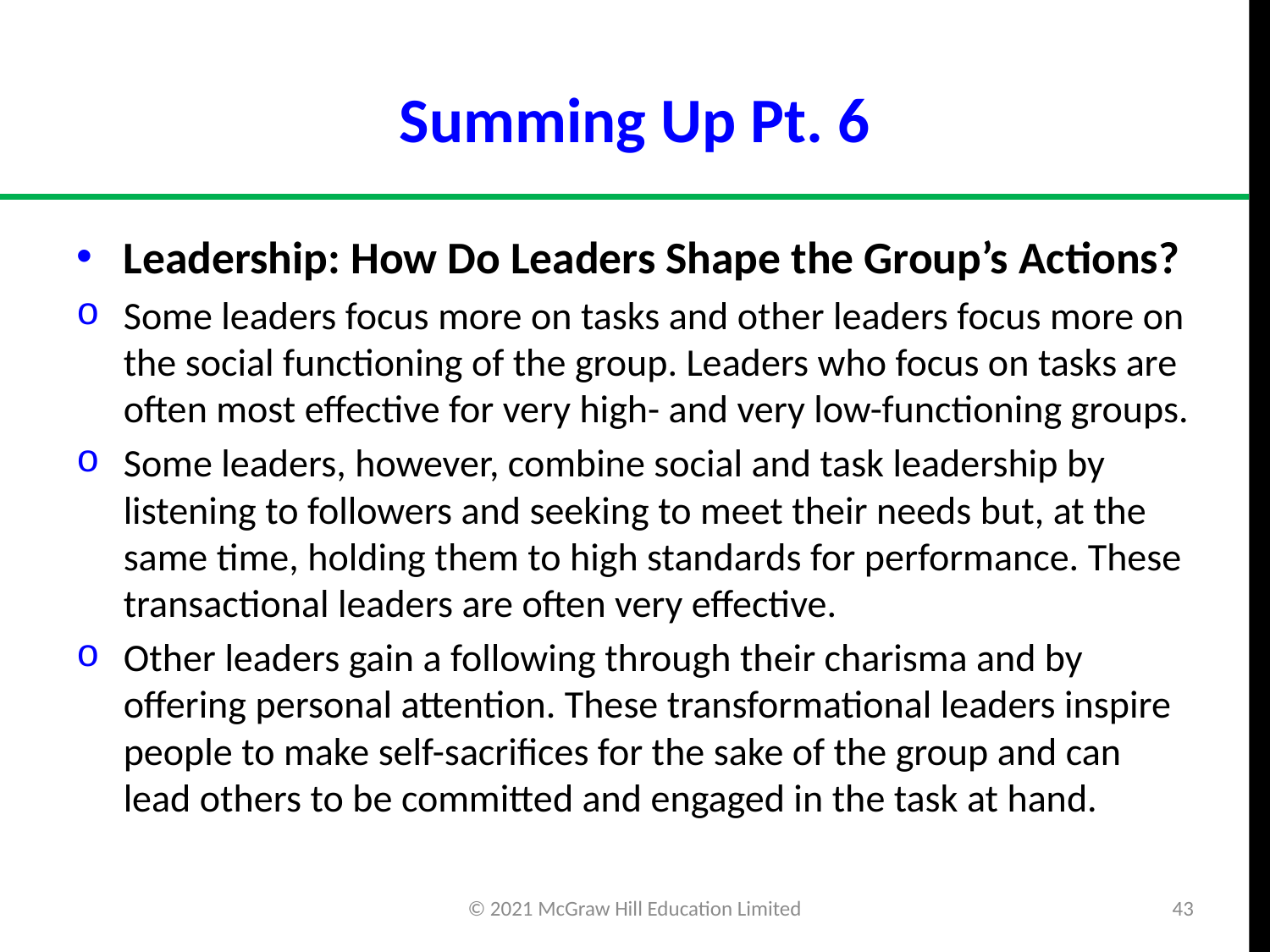

# Summing Up Pt. 6
Leadership: How Do Leaders Shape the Group’s Actions?
Some leaders focus more on tasks and other leaders focus more on the social functioning of the group. Leaders who focus on tasks are often most effective for very high- and very low-functioning groups.
Some leaders, however, combine social and task leadership by listening to followers and seeking to meet their needs but, at the same time, holding them to high standards for performance. These transactional leaders are often very effective.
Other leaders gain a following through their charisma and by offering personal attention. These transformational leaders inspire people to make self-sacrifices for the sake of the group and can lead others to be committed and engaged in the task at hand.
© 2021 McGraw Hill Education Limited
43